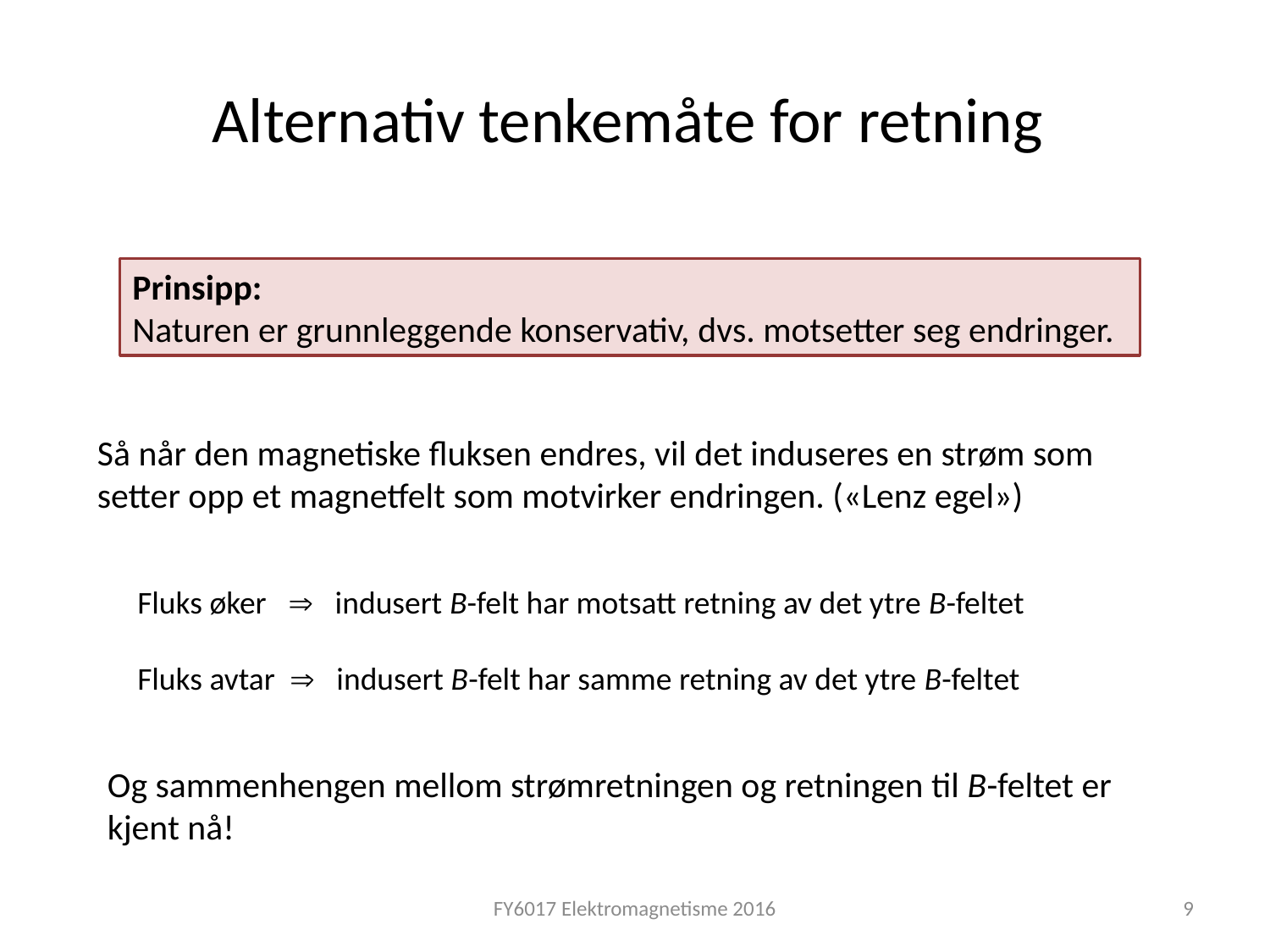

# Alternativ tenkemåte for retning
Prinsipp:
Naturen er grunnleggende konservativ, dvs. motsetter seg endringer.
Så når den magnetiske fluksen endres, vil det induseres en strøm som setter opp et magnetfelt som motvirker endringen. («Lenz egel»)
Fluks øker   ⇒   indusert B-felt har motsatt retning av det ytre B-feltet

Fluks avtar  ⇒   indusert B-felt har samme retning av det ytre B-feltet
Og sammenhengen mellom strømretningen og retningen til B-feltet er kjent nå!
FY6017 Elektromagnetisme 2016
9